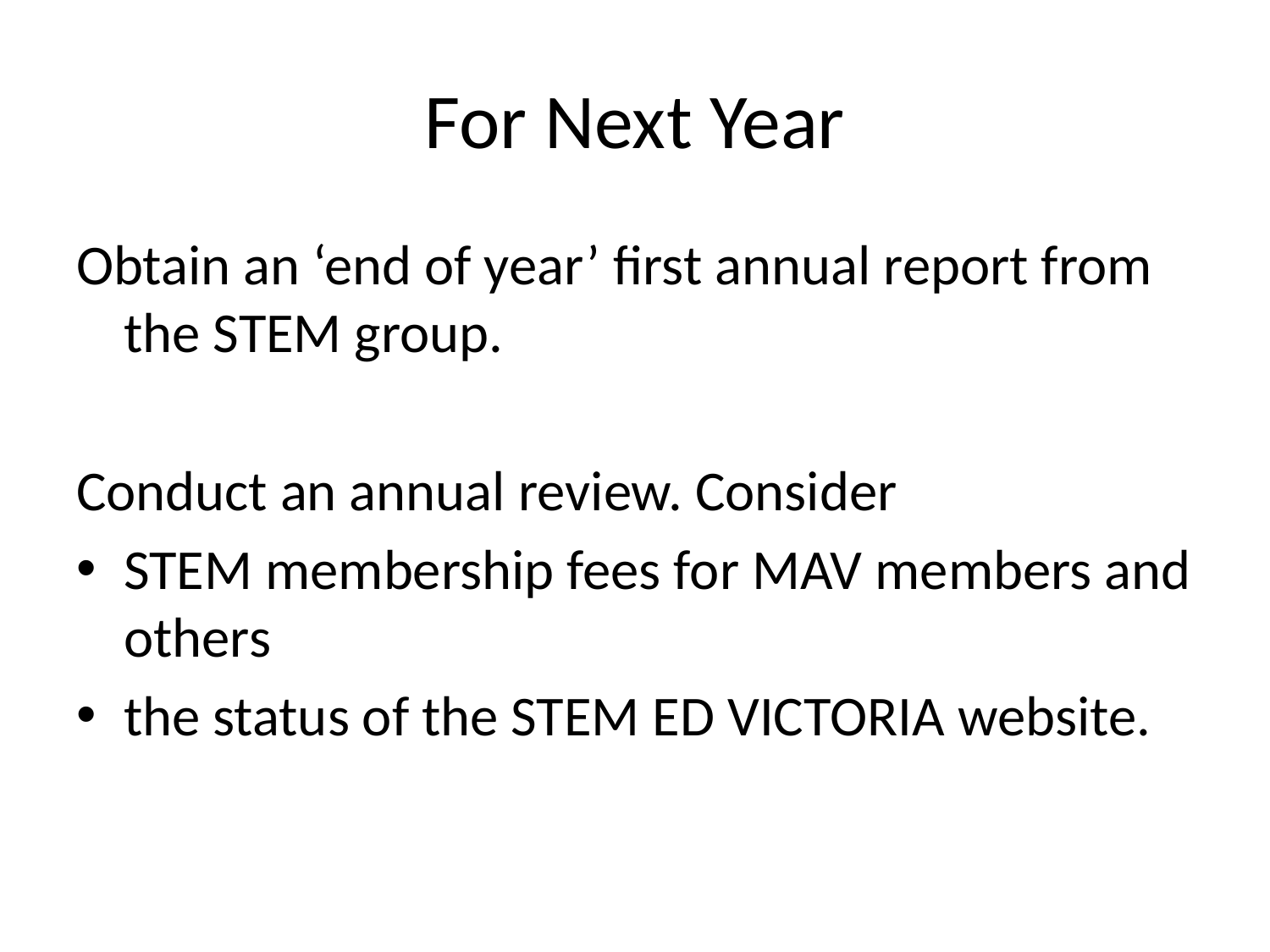

# For Next Year
Obtain an ‘end of year’ first annual report from the STEM group.

Conduct an annual review. Consider
STEM membership fees for MAV members and others
the status of the STEM ED VICTORIA website.